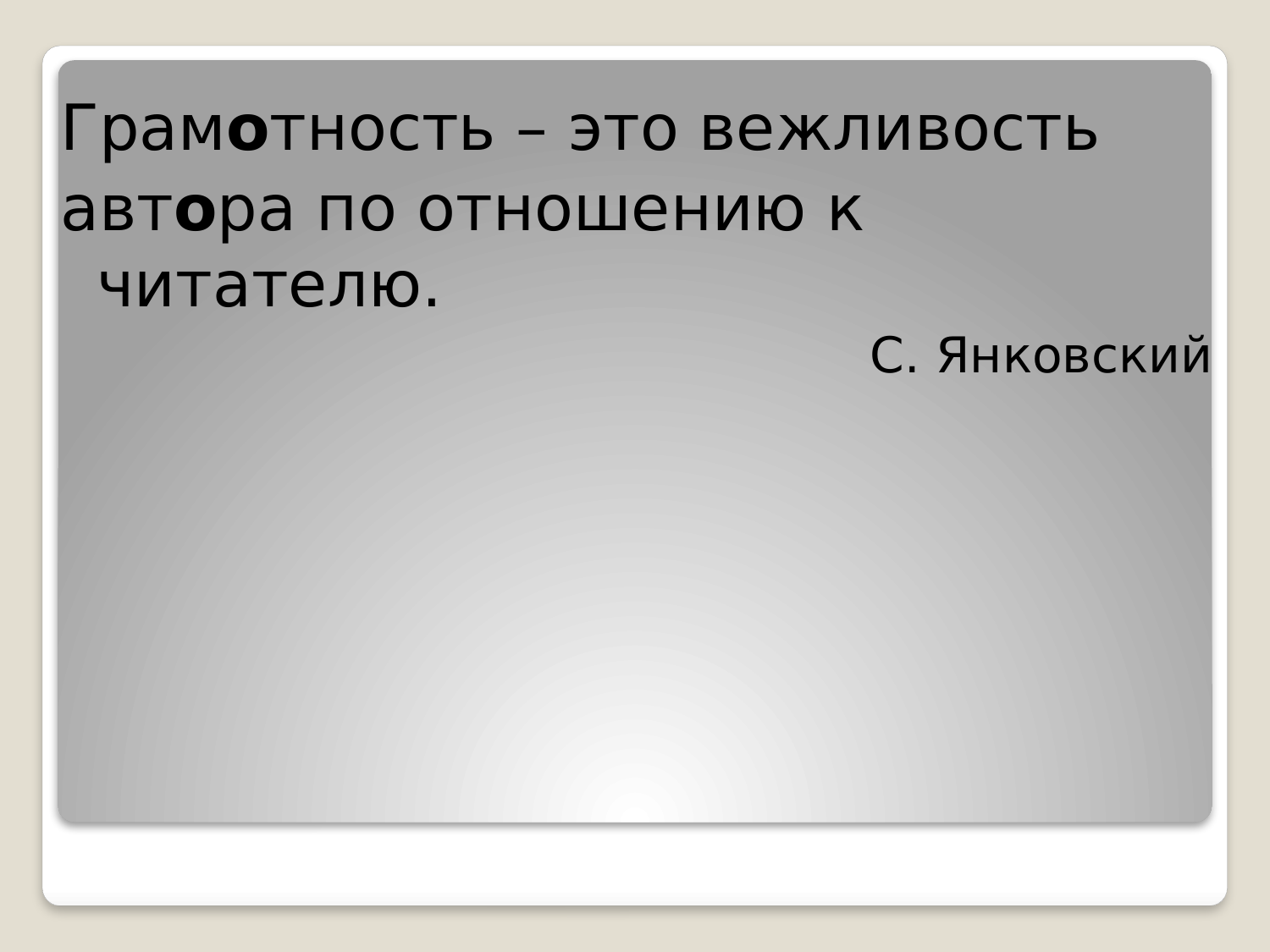

Грамотность – это вежливость
автора по отношению к читателю.
С. Янковский
#